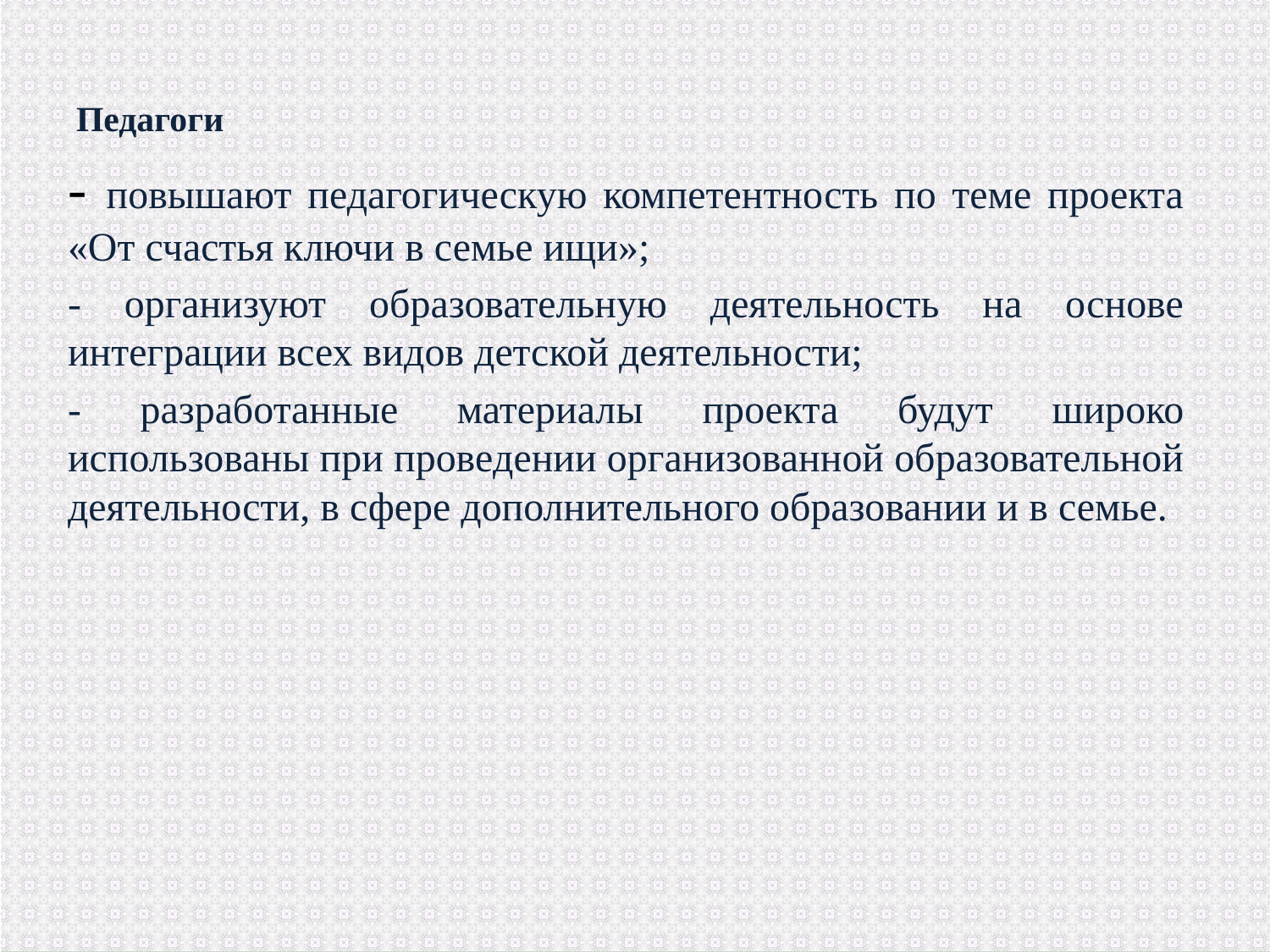

# Педагоги
- повышают педагогическую компетентность по теме проекта «От счастья ключи в семье ищи»;
- организуют образовательную деятельность на основе интеграции всех видов детской деятельности;
- разработанные материалы проекта будут широко использованы при проведении организованной образовательной деятельности, в сфере дополнительного образовании и в семье.